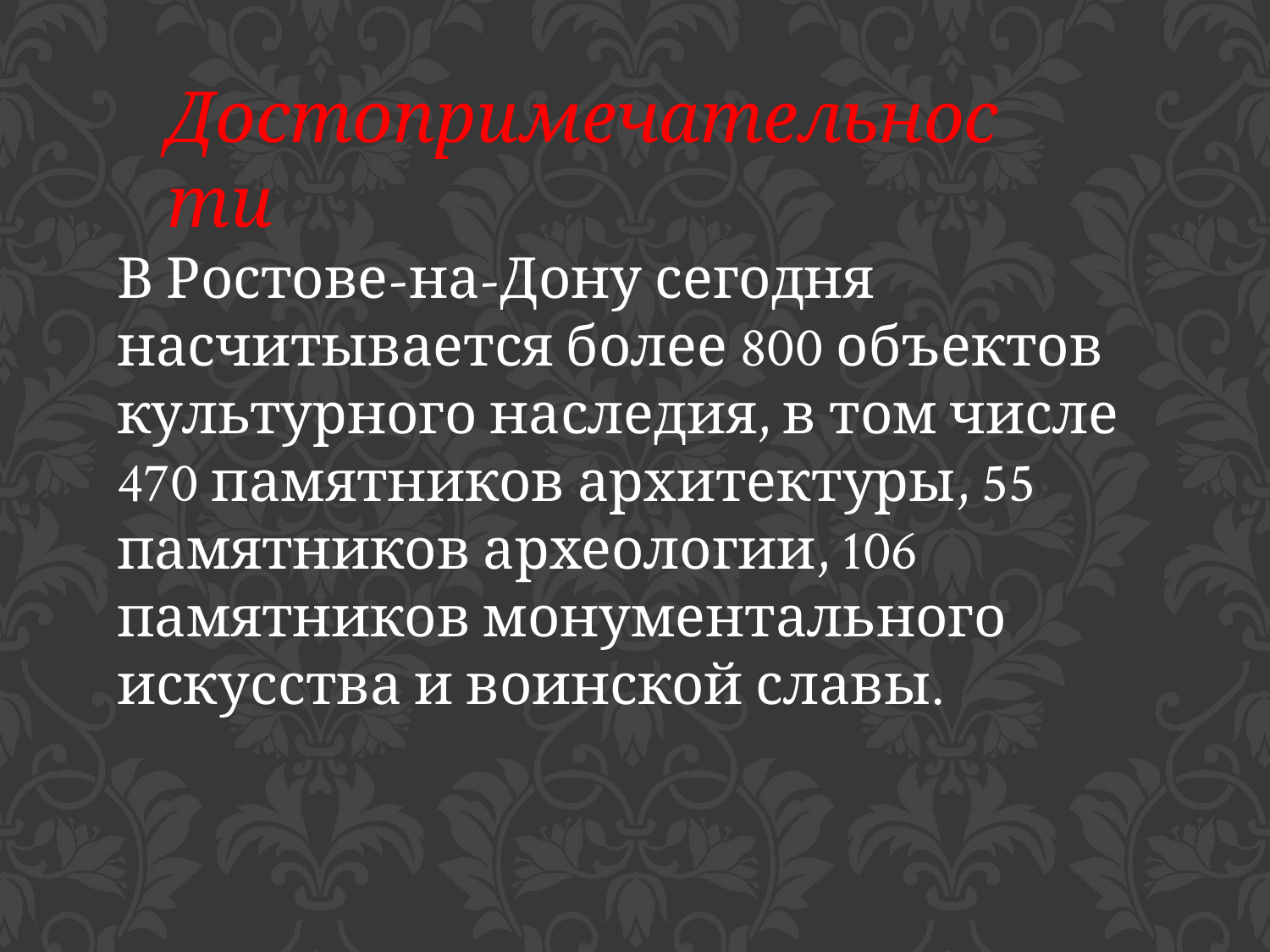

Достопримечательности
В Ростове-на-Дону сегодня насчитывается более 800 объектов культурного наследия, в том числе 470 памятников архитектуры, 55 памятников археологии, 106 памятников монументального искусства и воинской славы.